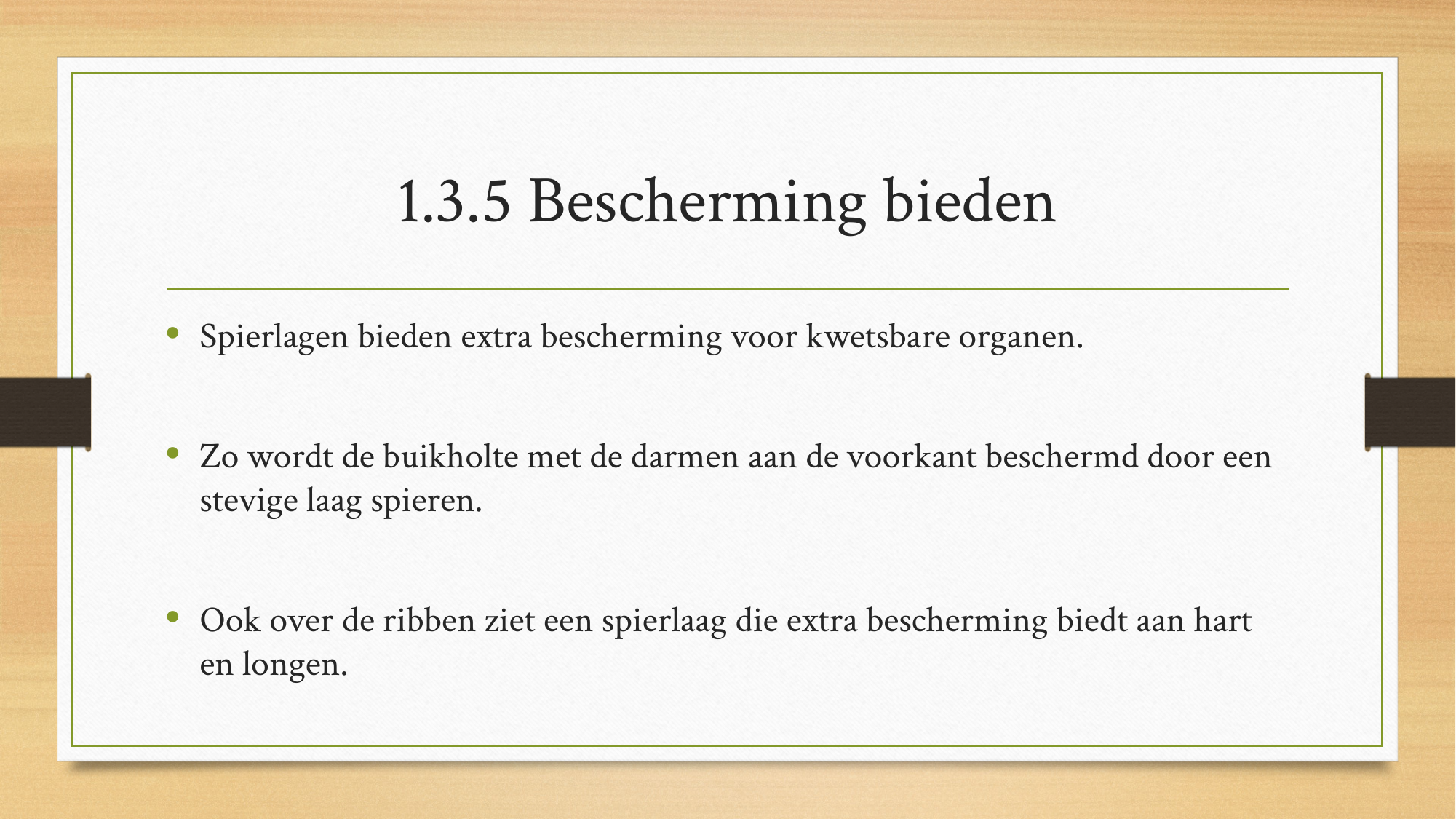

# 1.3.5 Bescherming bieden
Spierlagen bieden extra bescherming voor kwetsbare organen.

Zo wordt de buikholte met de darmen aan de voorkant beschermd door een stevige laag spieren.

Ook over de ribben ziet een spierlaag die extra bescherming biedt aan hart en longen.